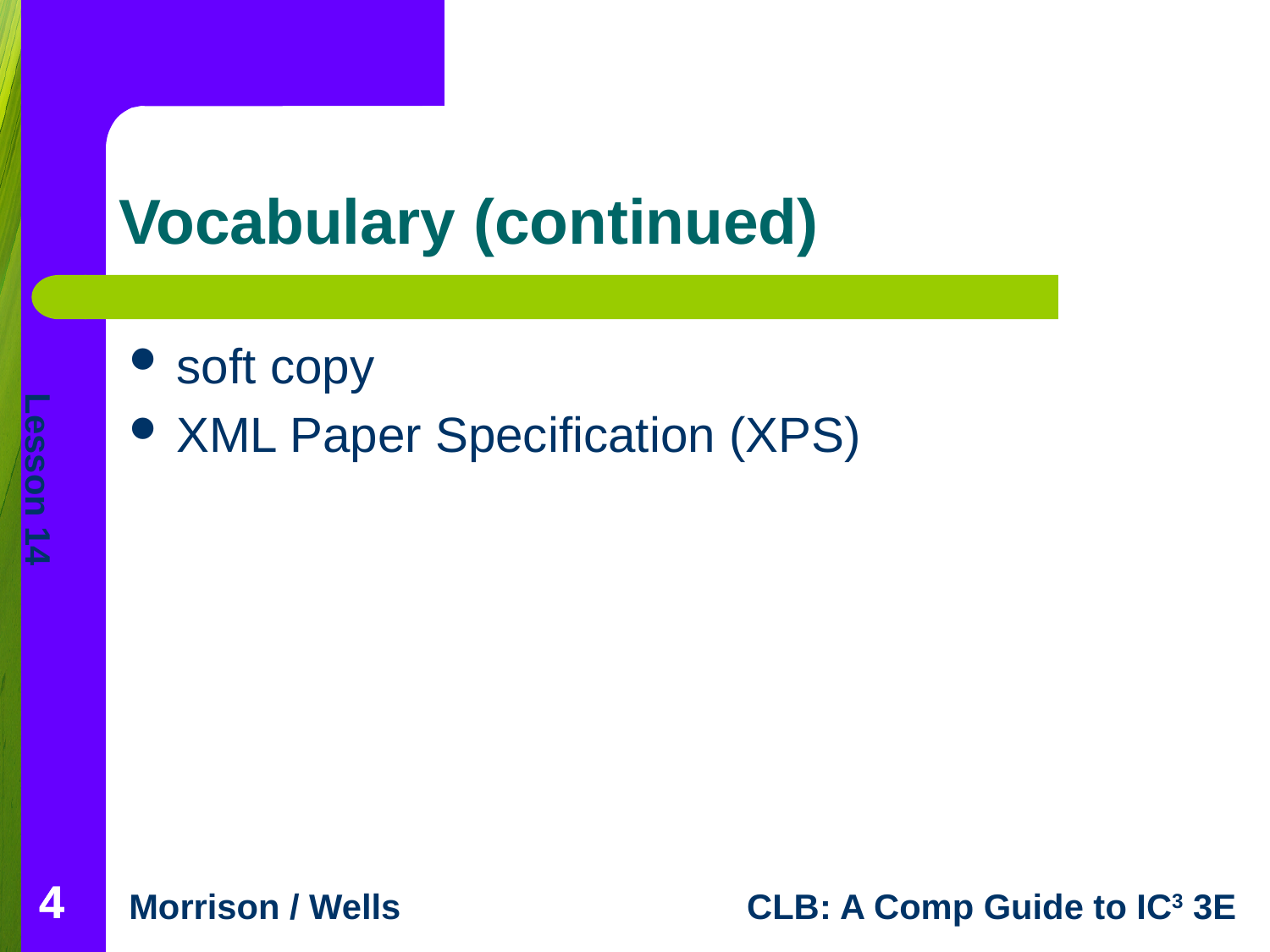

# Vocabulary (continued)
soft copy
XML Paper Specification (XPS)

4
4
4